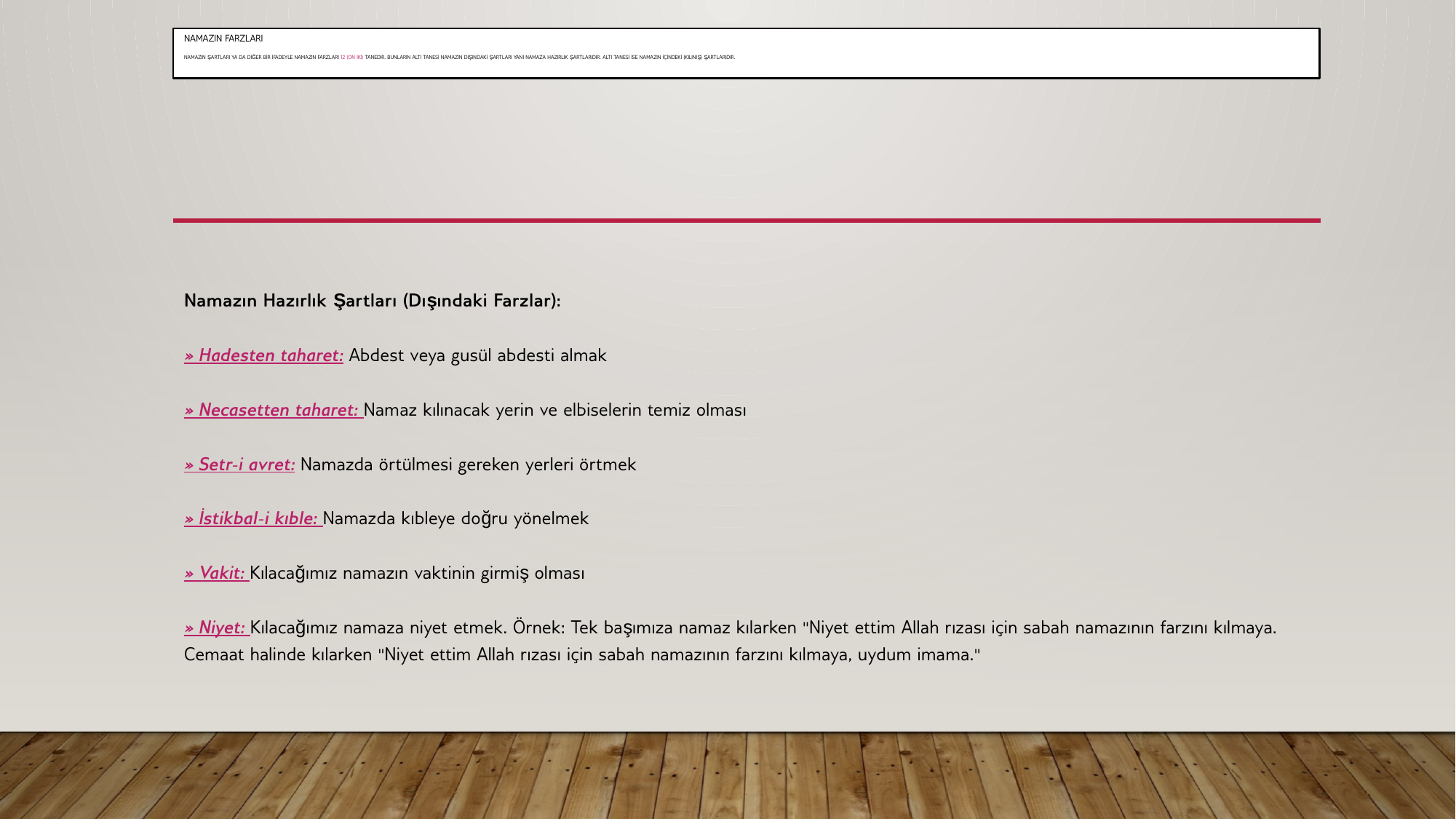

# NAMAZIN FARZLARI namazın şartları ya da diğer bir ifadeyle namazın farzları 12 (on iki) tanedir. bunların altı tanesi namazın dışındaki şartları yani namaza hazırlık şartlarıdır. altı tanesi ise namazın içindeki (kılınış) şartlarıdır.
Namazın Hazırlık Şartları (Dışındaki Farzlar):
» Hadesten taharet: Abdest veya gusül abdesti almak
» Necasetten taharet: Namaz kılınacak yerin ve elbiselerin temiz olması
» Setr-i avret: Namazda örtülmesi gereken yerleri örtmek
» İstikbal-i kıble: Namazda kıbleye doğru yönelmek
» Vakit: Kılacağımız namazın vaktinin girmiş olması
» Niyet: Kılacağımız namaza niyet etmek. Örnek: Tek başımıza namaz kılarken "Niyet ettim Allah rızası için sabah namazının farzını kılmaya. Cemaat halinde kılarken "Niyet ettim Allah rızası için sabah namazının farzını kılmaya, uydum imama."